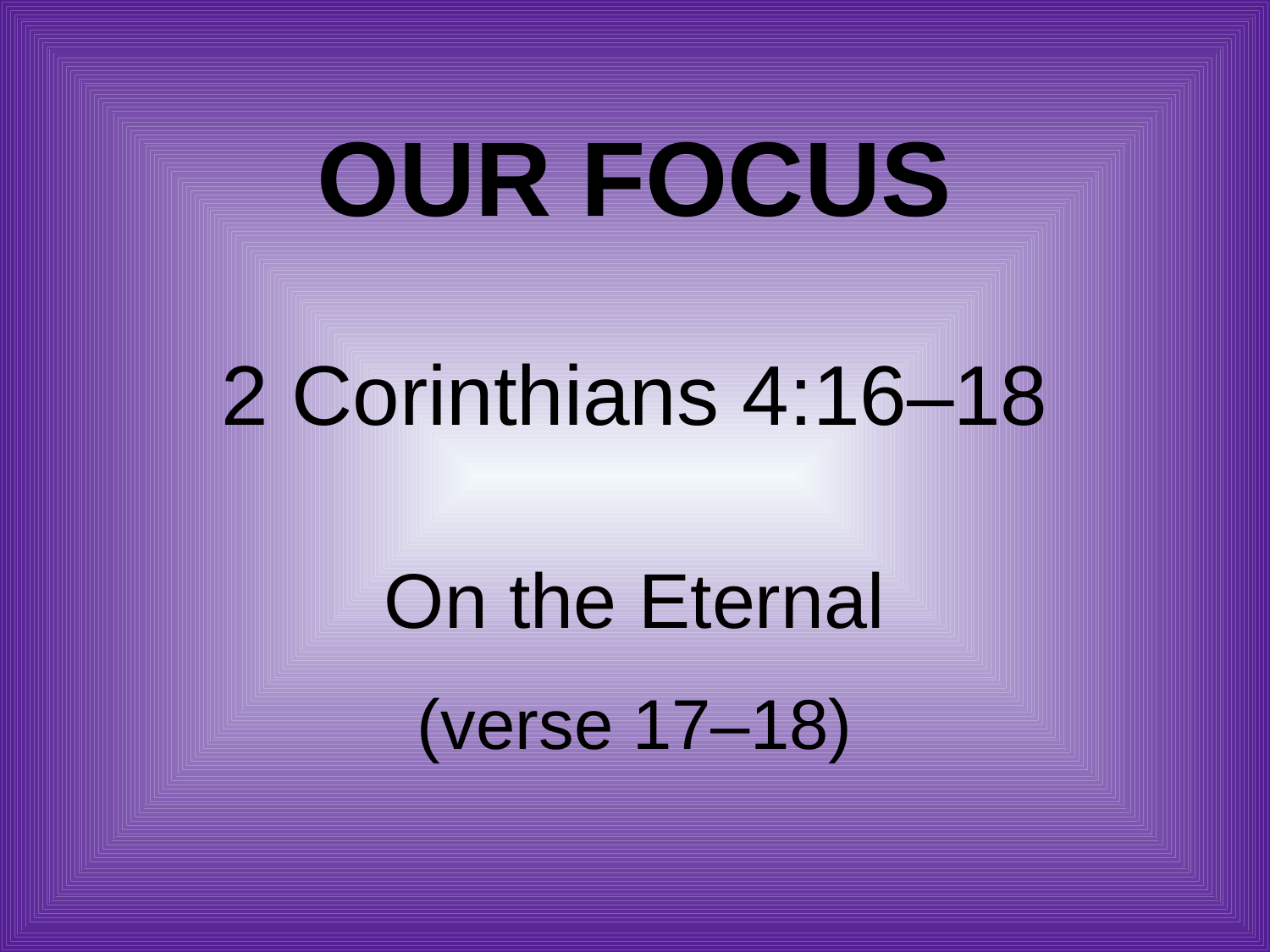

# Our Focus
2 Corinthians 4:16–18

On the Eternal
(verse 17–18)